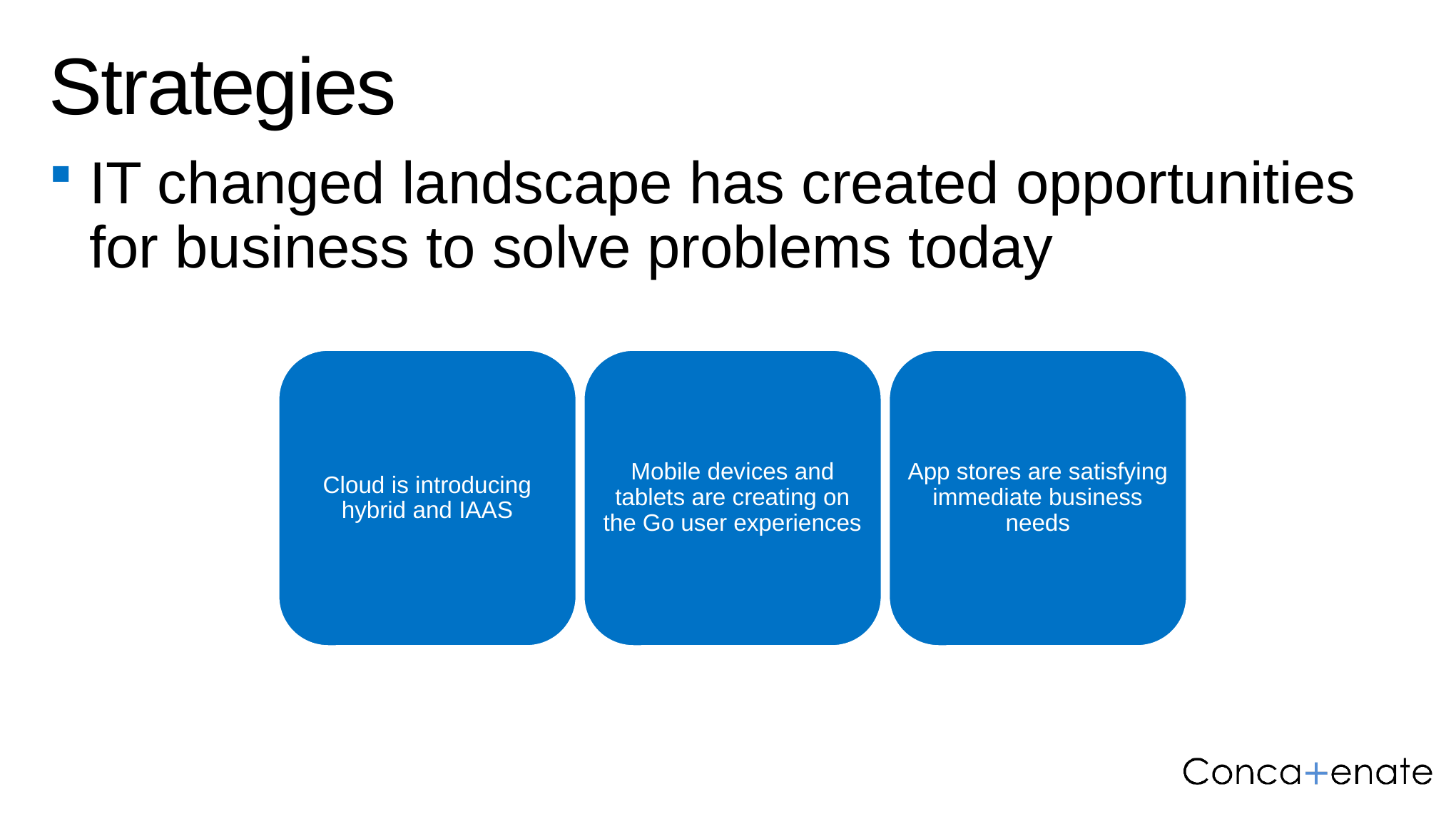

# Strategies
IT changed landscape has created opportunities for business to solve problems today

Cloud is introducing hybrid and IAAS

Mobile devices and tablets are creating on the Go user experiences

App stores are satisfying immediate business needs